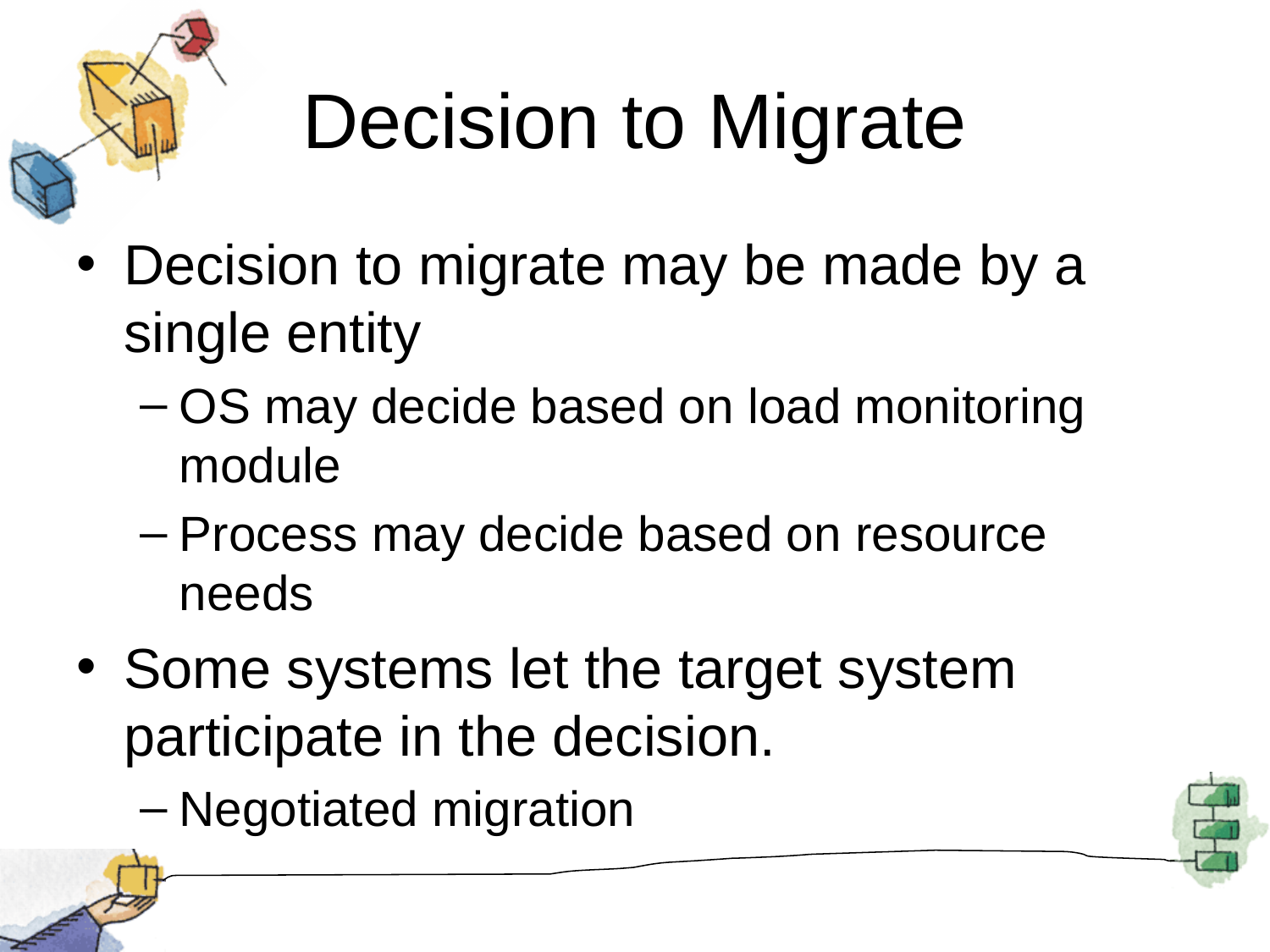

# Decision to Migrate
Decision to migrate may be made by a single entity
OS may decide based on load monitoring module
Process may decide based on resource needs
Some systems let the target system participate in the decision.
Negotiated migration